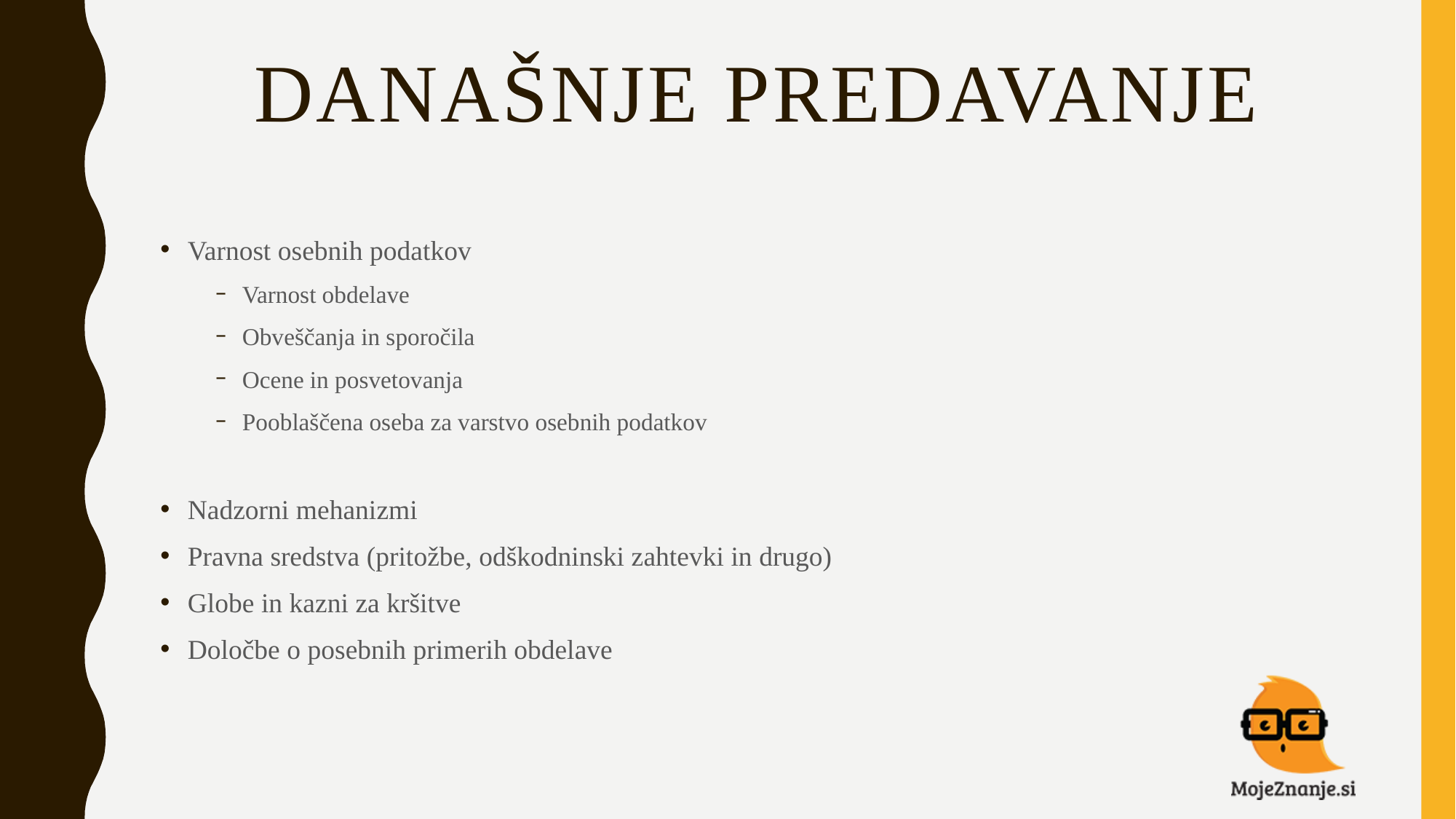

# Današnje predavanje
Varnost osebnih podatkov
Varnost obdelave
Obveščanja in sporočila
Ocene in posvetovanja
Pooblaščena oseba za varstvo osebnih podatkov

Nadzorni mehanizmi
Pravna sredstva (pritožbe, odškodninski zahtevki in drugo)
Globe in kazni za kršitve
Določbe o posebnih primerih obdelave